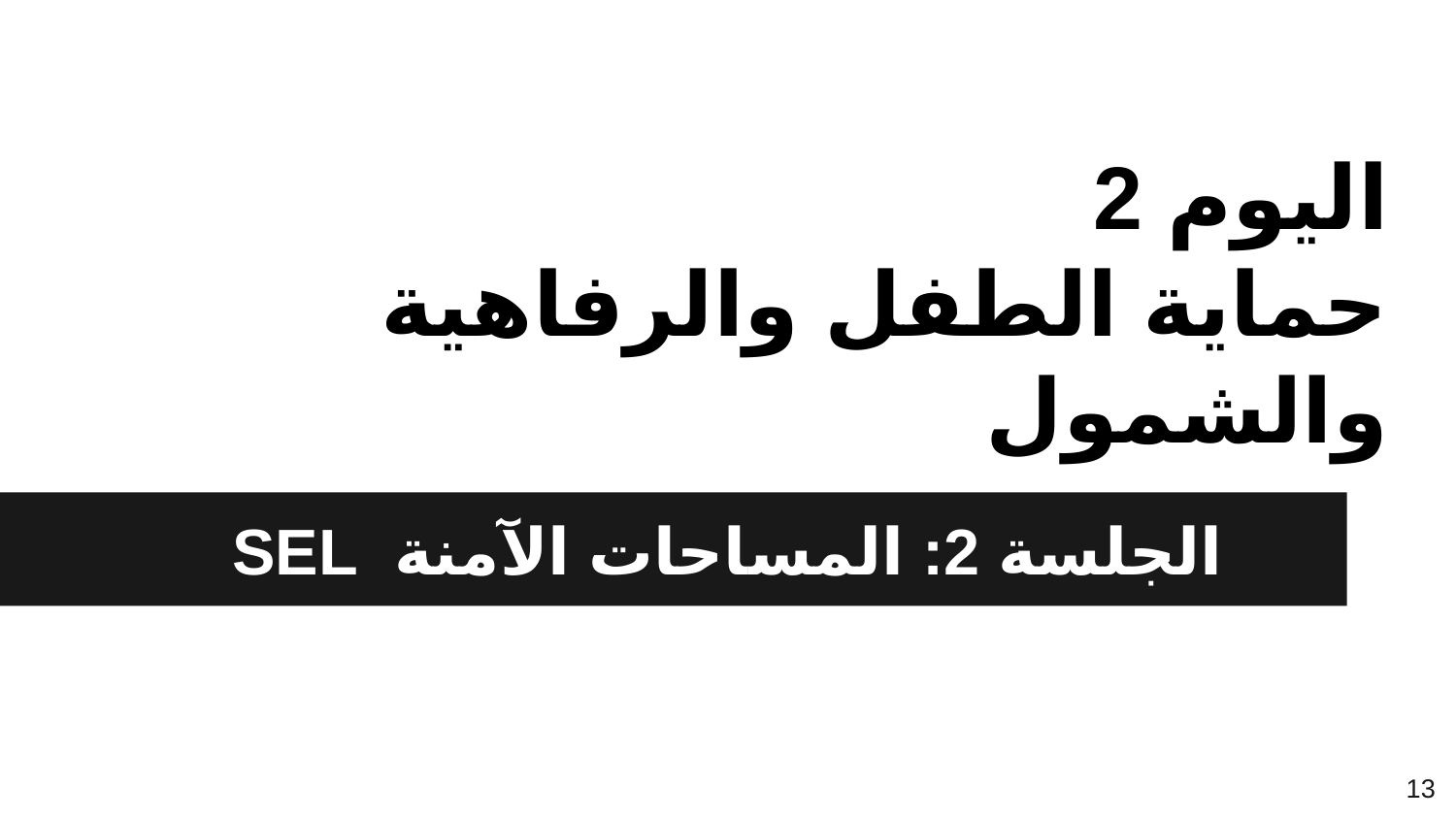

# اليوم 2 حماية الطفل والرفاهية والشمول
الجلسة 2: المساحات الآمنة  SEL
13